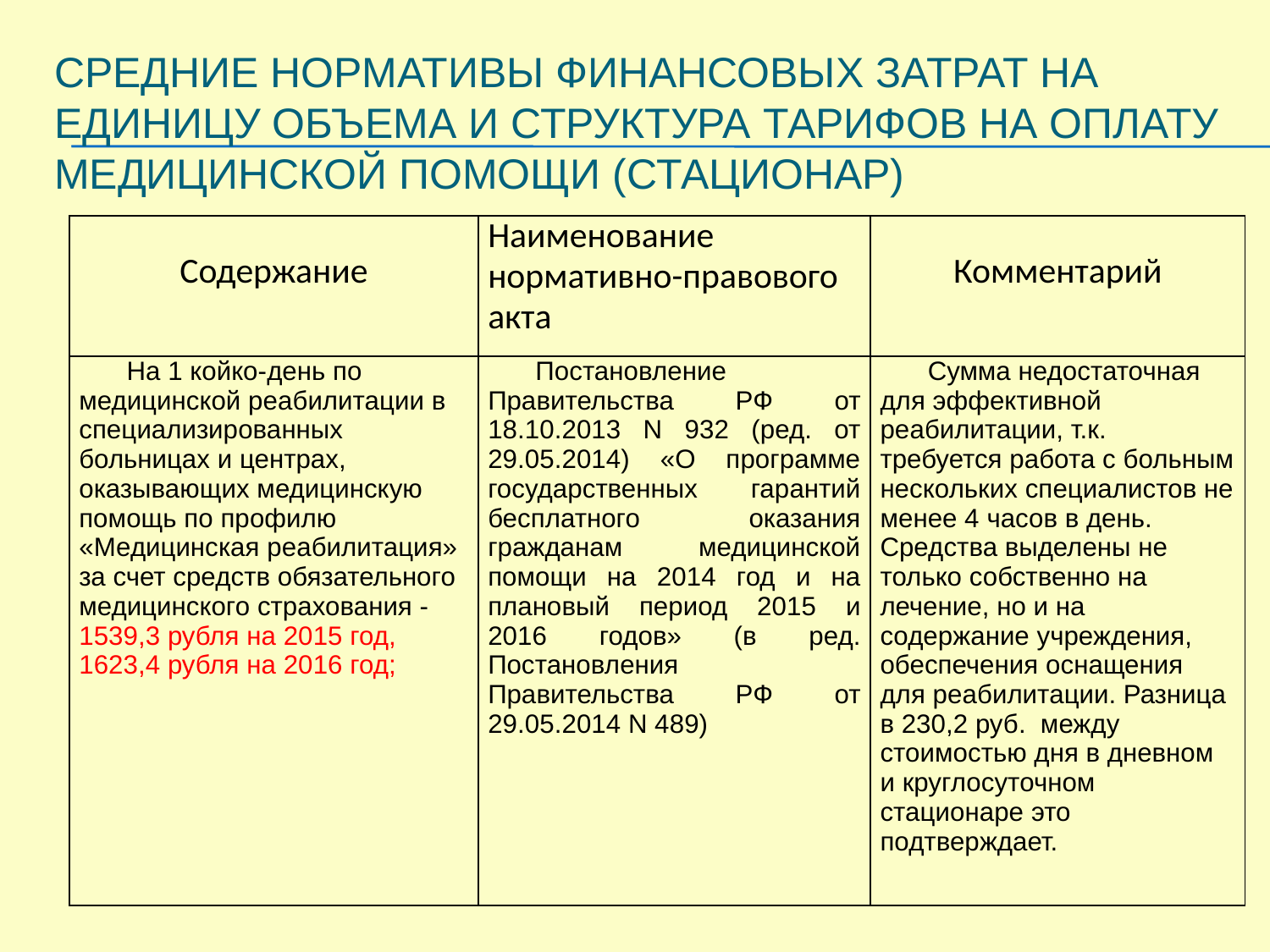

# Средние нормативы финансовых затрат на единицу объема и структура тарифов на оплату медицинской помощи (стационар)
| Содержание | Наименование нормативно-правового акта | Комментарий |
| --- | --- | --- |
| На 1 койко-день по медицинской реабилитации в специализированных больницах и центрах, оказывающих медицинскую помощь по профилю «Медицинская реабилитация» за счет средств обязательного медицинского страхования - 1539,3 рубля на 2015 год, 1623,4 рубля на 2016 год; | Постановление Правительства РФ от 18.10.2013 N 932 (ред. от 29.05.2014) «О программе государственных гарантий бесплатного оказания гражданам медицинской помощи на 2014 год и на плановый период 2015 и 2016 годов» (в ред. Постановления Правительства РФ от 29.05.2014 N 489) | Сумма недостаточная для эффективной реабилитации, т.к. требуется работа с больным нескольких специалистов не менее 4 часов в день. Средства выделены не только собственно на лечение, но и на содержание учреждения, обеспечения оснащения для реабилитации. Разница в 230,2 руб. между стоимостью дня в дневном и круглосуточном стационаре это подтверждает. |